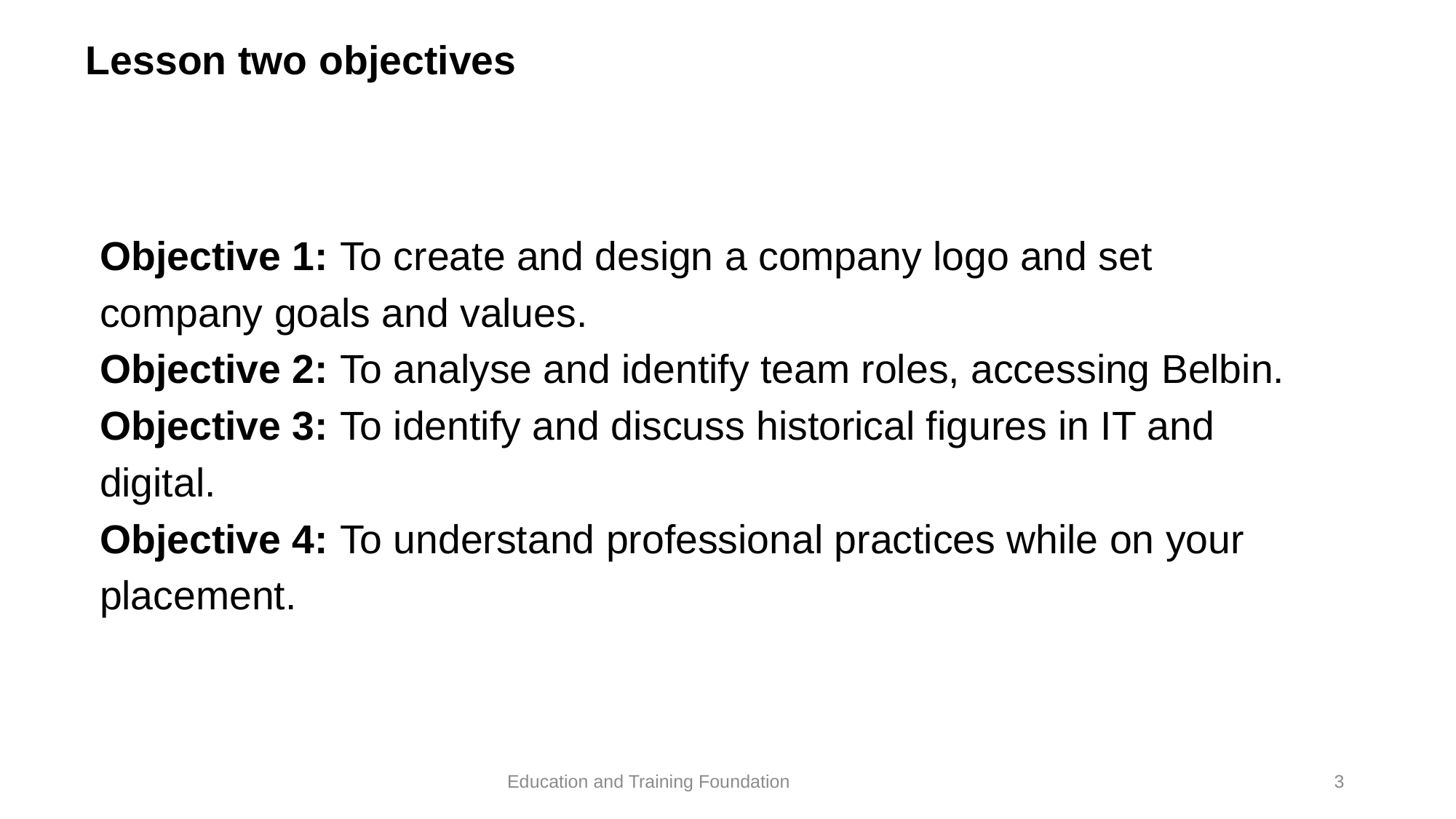

# Lesson two objectives

Objective 1: To create and design a company logo and set company goals and values.
Objective 2: To analyse and identify team roles, accessing Belbin.
Objective 3: To identify and discuss historical figures in IT and digital.
Objective 4: To understand professional practices while on your  placement.

3
Education and Training Foundation